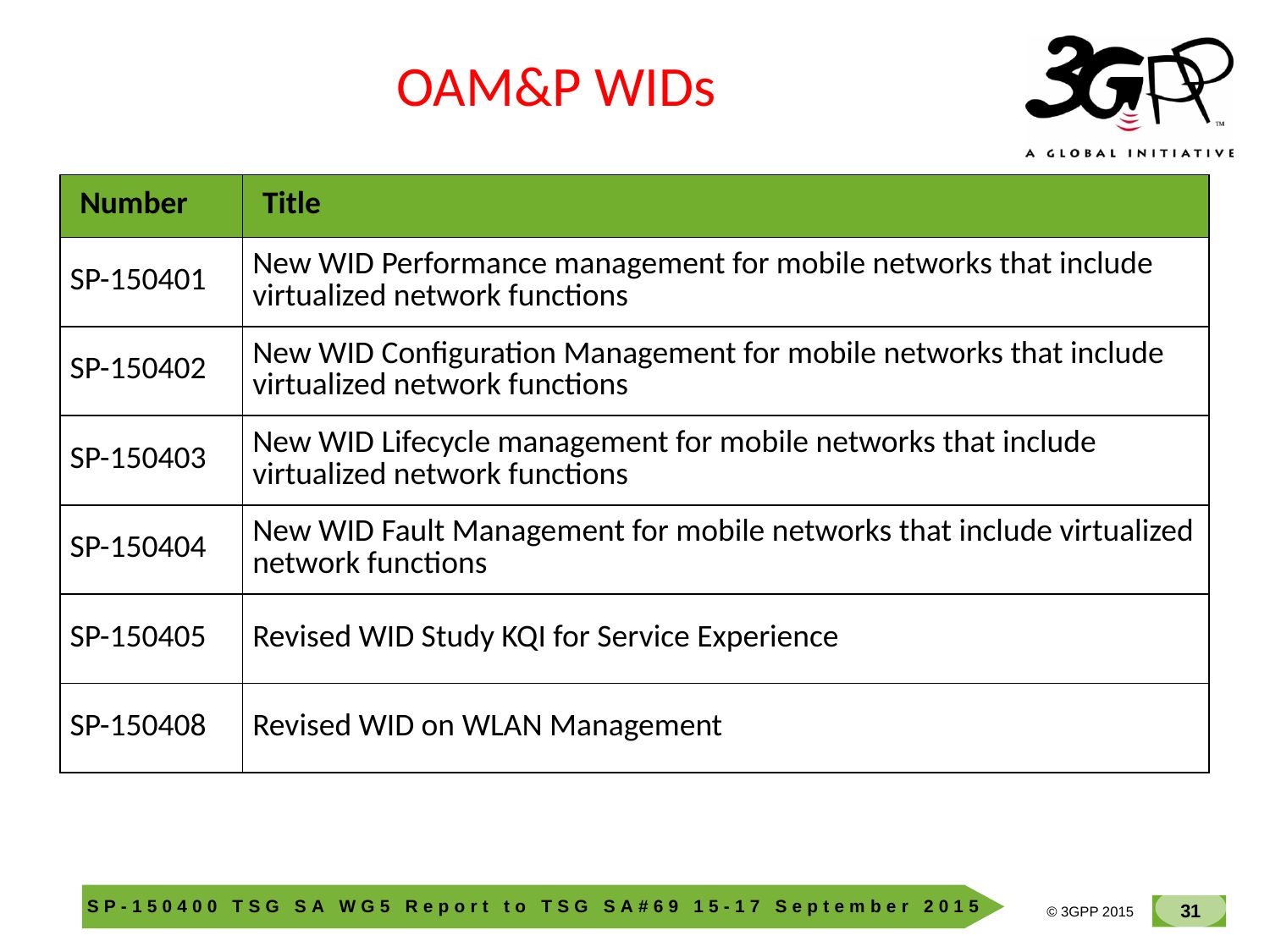

OAM&P WIDs
| Number | Title |
| --- | --- |
| SP-150401 | New WID Performance management for mobile networks that include virtualized network functions |
| SP-150402 | New WID Configuration Management for mobile networks that include virtualized network functions |
| SP-150403 | New WID Lifecycle management for mobile networks that include virtualized network functions |
| SP-150404 | New WID Fault Management for mobile networks that include virtualized network functions |
| SP-150405 | Revised WID Study KQI for Service Experience |
| SP-150408 | Revised WID on WLAN Management |